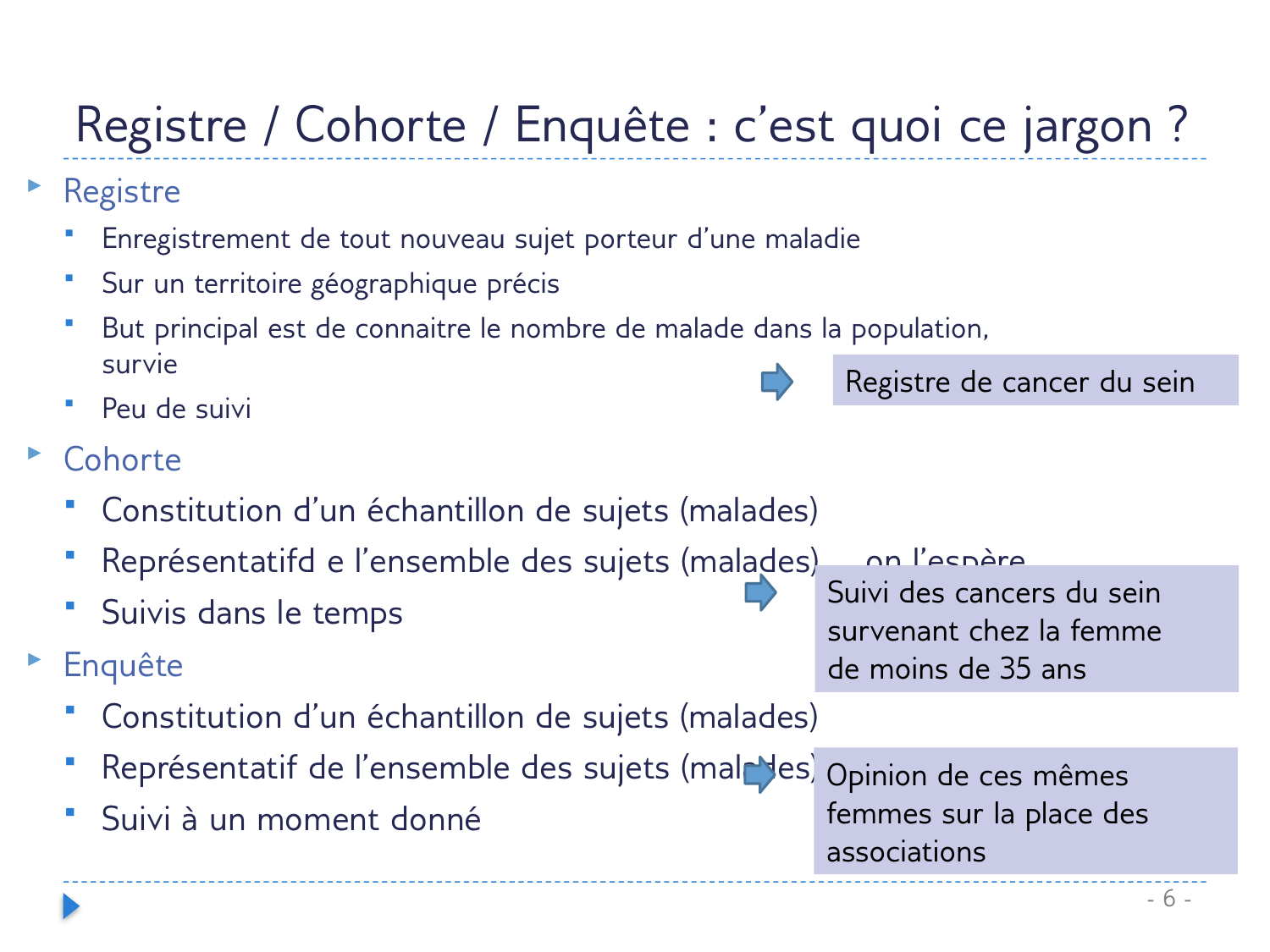

# Registre / Cohorte / Enquête : c’est quoi ce jargon ?
Registre
Enregistrement de tout nouveau sujet porteur d’une maladie
Sur un territoire géographique précis
But principal est de connaitre le nombre de malade dans la population, survie
Peu de suivi
Cohorte
Constitution d’un échantillon de sujets (malades)
Représentatifd e l’ensemble des sujets (malades) … on l’espère
Suivis dans le temps
Enquête
Constitution d’un échantillon de sujets (malades)
Représentatif de l’ensemble des sujets (malades) … on l’espère
Suivi à un moment donné

Registre de cancer du sein

Suivi des cancers du sein
survenant chez la femme
de moins de 35 ans

Opinion de ces mêmes femmes sur la place des associations

- 6 -